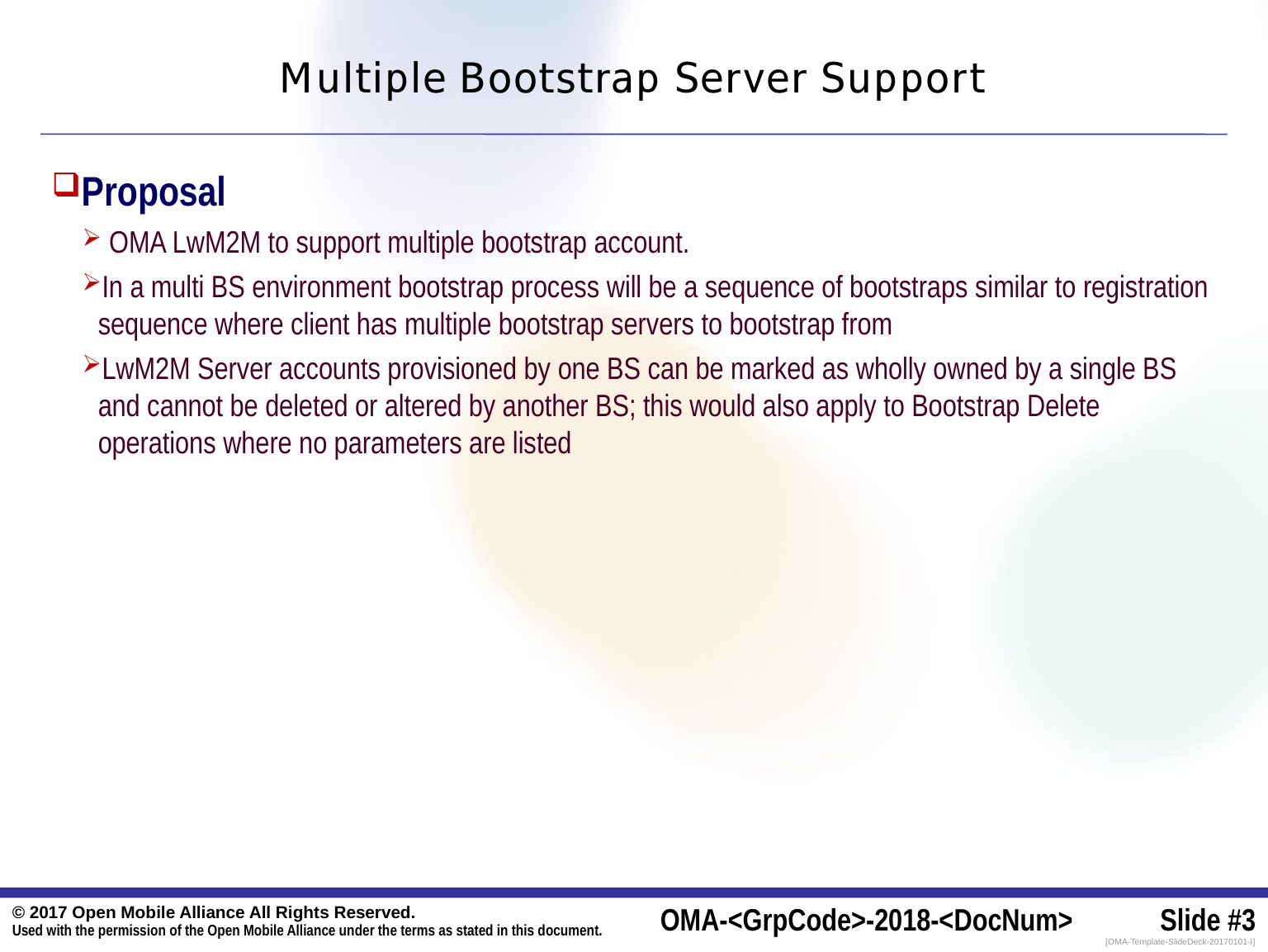

# Multiple Bootstrap Server Support
Proposal
 OMA LwM2M to support multiple bootstrap account.
In a multi BS environment bootstrap process will be a sequence of bootstraps similar to registration sequence where client has multiple bootstrap servers to bootstrap from
LwM2M Server accounts provisioned by one BS can be marked as wholly owned by a single BS and cannot be deleted or altered by another BS; this would also apply to Bootstrap Delete operations where no parameters are listed